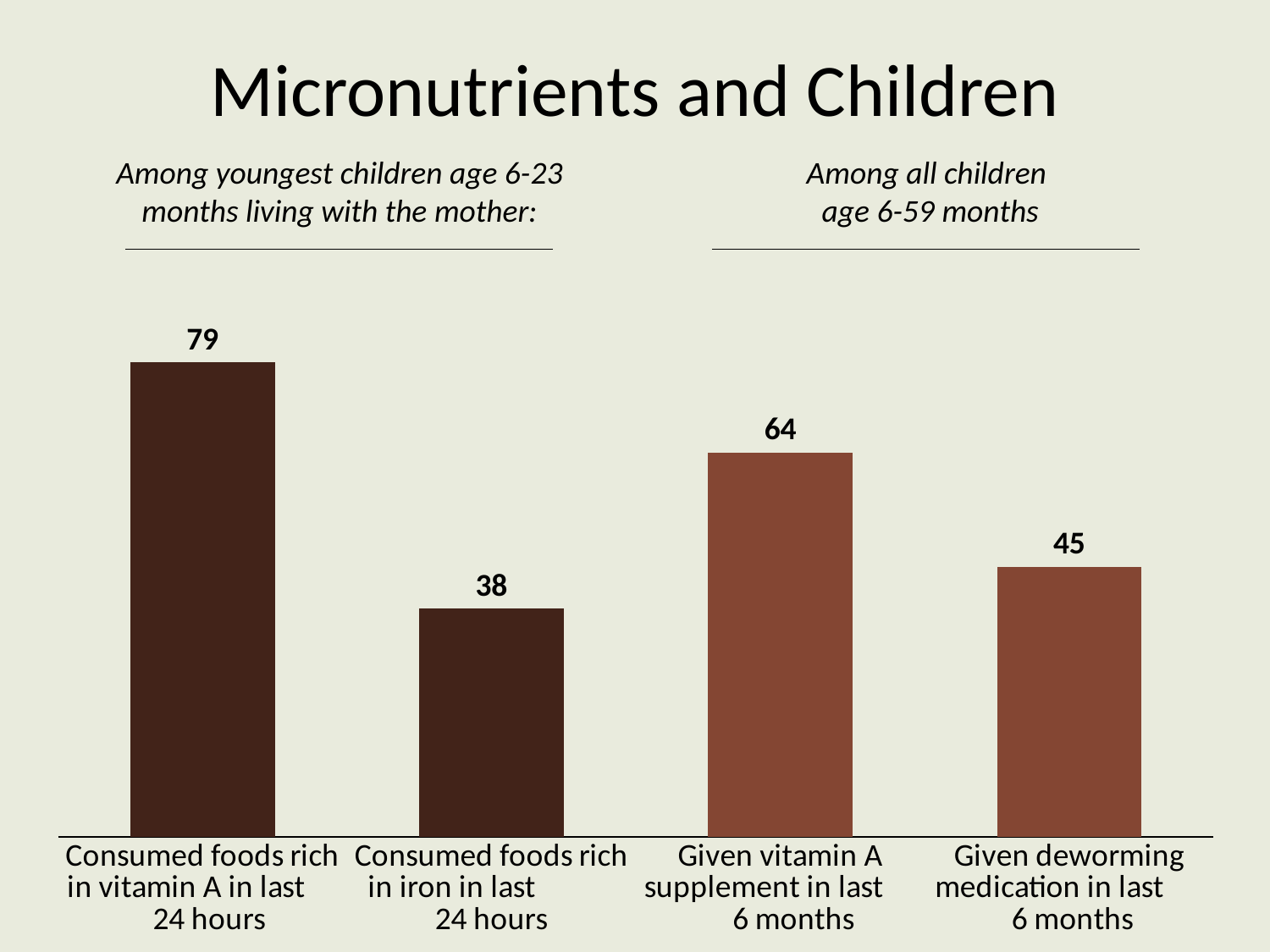

# Micronutrients and Children
Among all children
age 6-59 months
Among youngest children age 6-23 months living with the mother:

### Chart

| Category | Age in months |
|---|---|
| Consumed foods rich in vitamin A in last        24 hours | 79.0 |
| Consumed foods rich in iron in last             24 hours | 38.0 |
| Given vitamin A supplement in last          6 months | 64.0 |
| Given deworming medication in last        6 months | 45.0 |